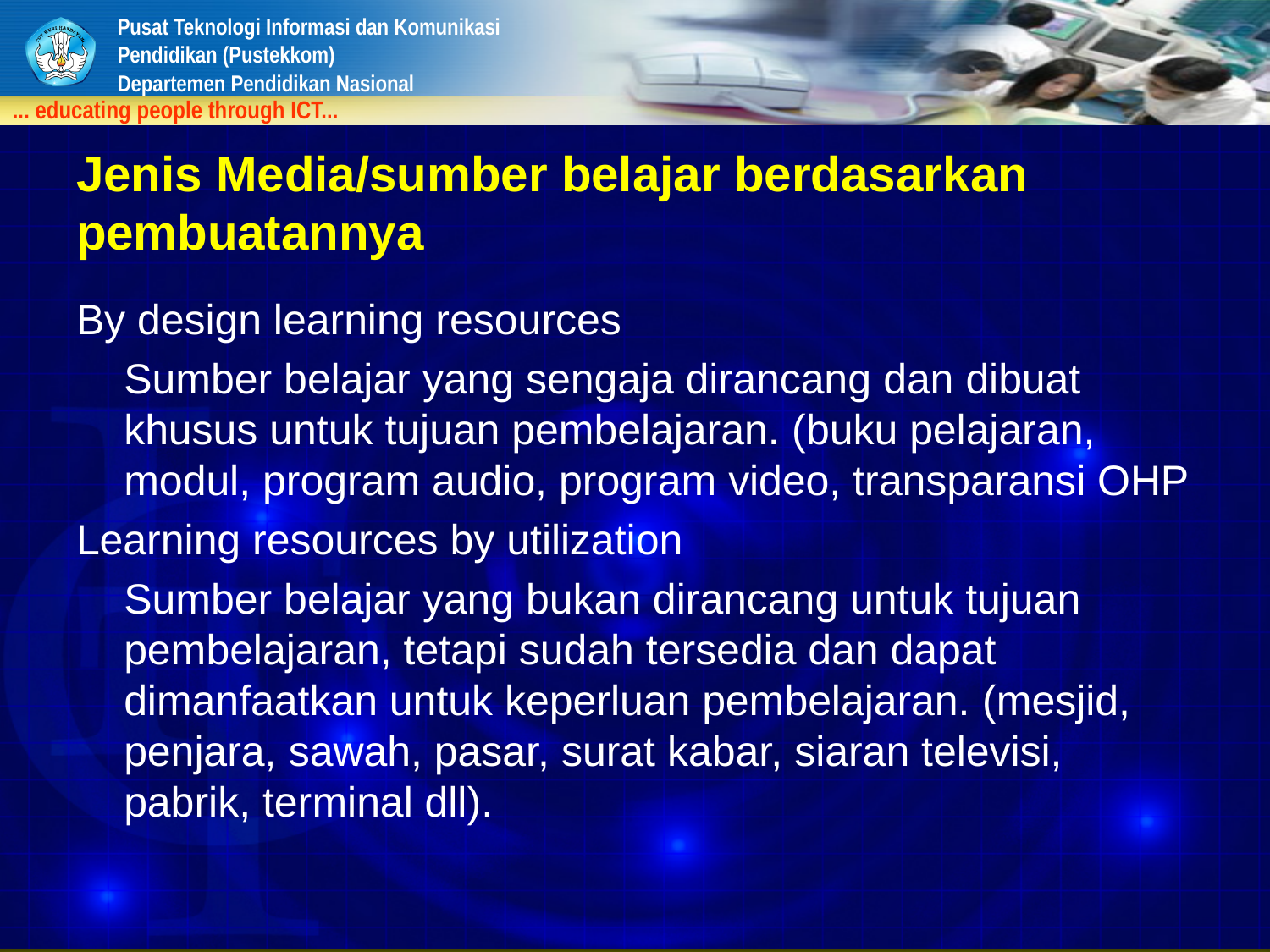

# Jenis Media/sumber belajar berdasarkan pembuatannya
By design learning resources
	Sumber belajar yang sengaja dirancang dan dibuat khusus untuk tujuan pembelajaran. (buku pelajaran, modul, program audio, program video, transparansi OHP
Learning resources by utilization
	Sumber belajar yang bukan dirancang untuk tujuan pembelajaran, tetapi sudah tersedia dan dapat dimanfaatkan untuk keperluan pembelajaran. (mesjid, penjara, sawah, pasar, surat kabar, siaran televisi, pabrik, terminal dll).